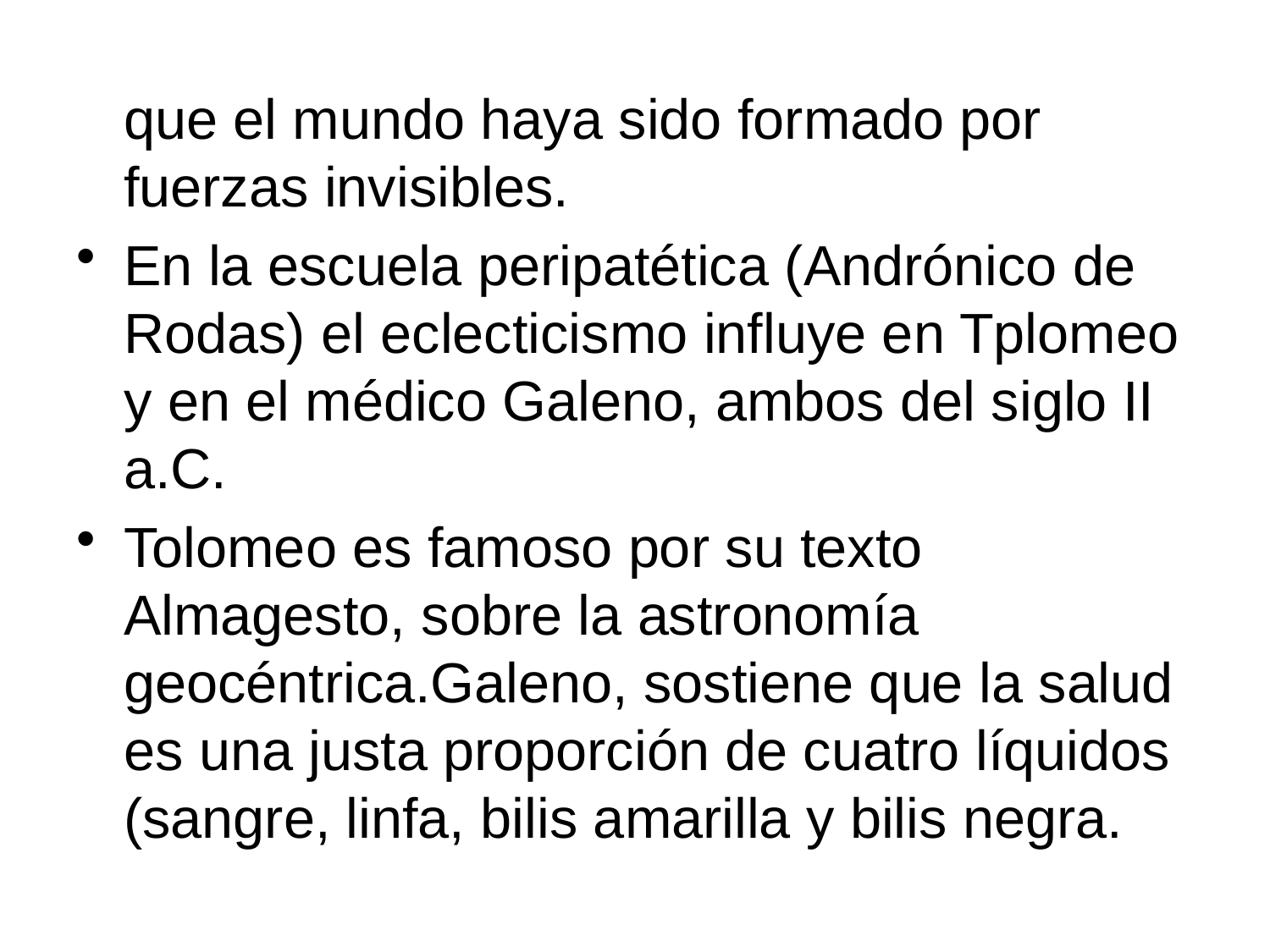

que el mundo haya sido formado por fuerzas invisibles.
En la escuela peripatética (Andrónico de Rodas) el eclecticismo influye en Tplomeo y en el médico Galeno, ambos del siglo II a.C.
Tolomeo es famoso por su texto Almagesto, sobre la astronomía geocéntrica.Galeno, sostiene que la salud es una justa proporción de cuatro líquidos (sangre, linfa, bilis amarilla y bilis negra.